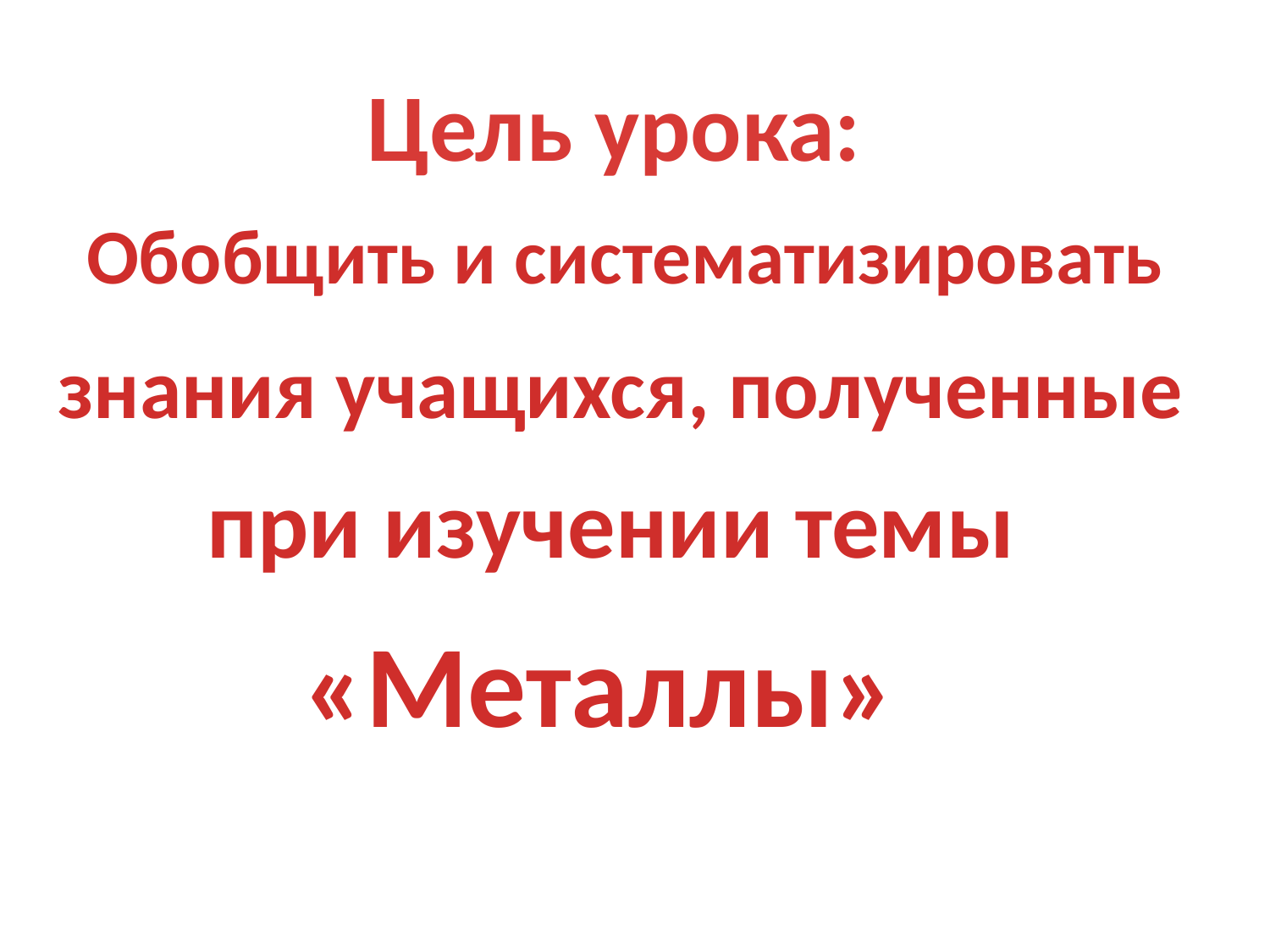

Цель урока:
Обобщить и систематизировать
знания учащихся, полученные
при изучении темы
«Металлы»